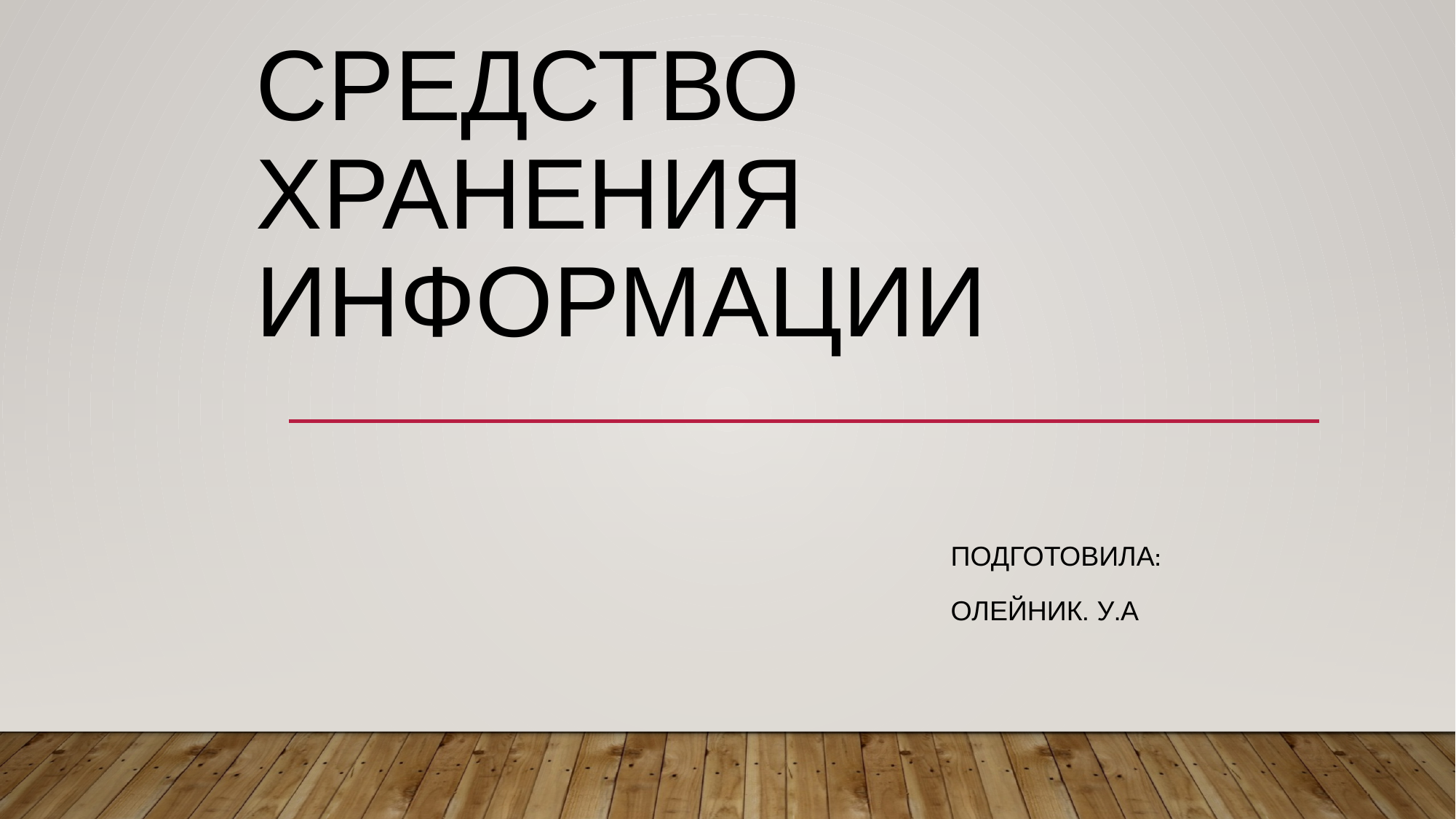

# Средство хранения информации
Подготовила:
Олейник. У.А